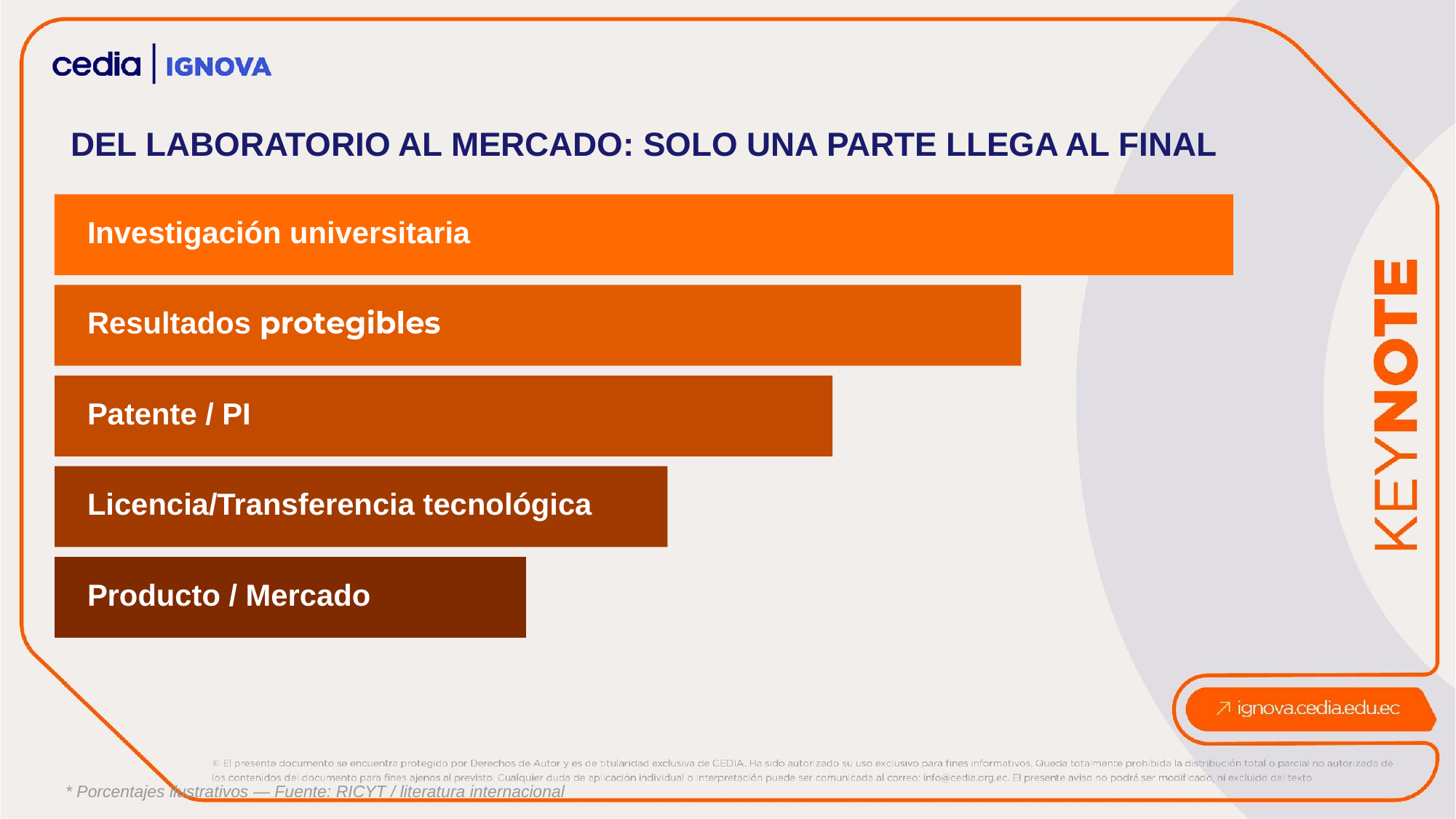

DEL LABORATORIO AL MERCADO: SOLO UNA PARTE LLEGA AL FINAL

Investigación universitaria

Resultados protegibles

Patente / PI

Licencia/Transferencia tecnológica

Producto / Mercado
* Porcentajes ilustrativos — Fuente: RICYT / literatura internacional